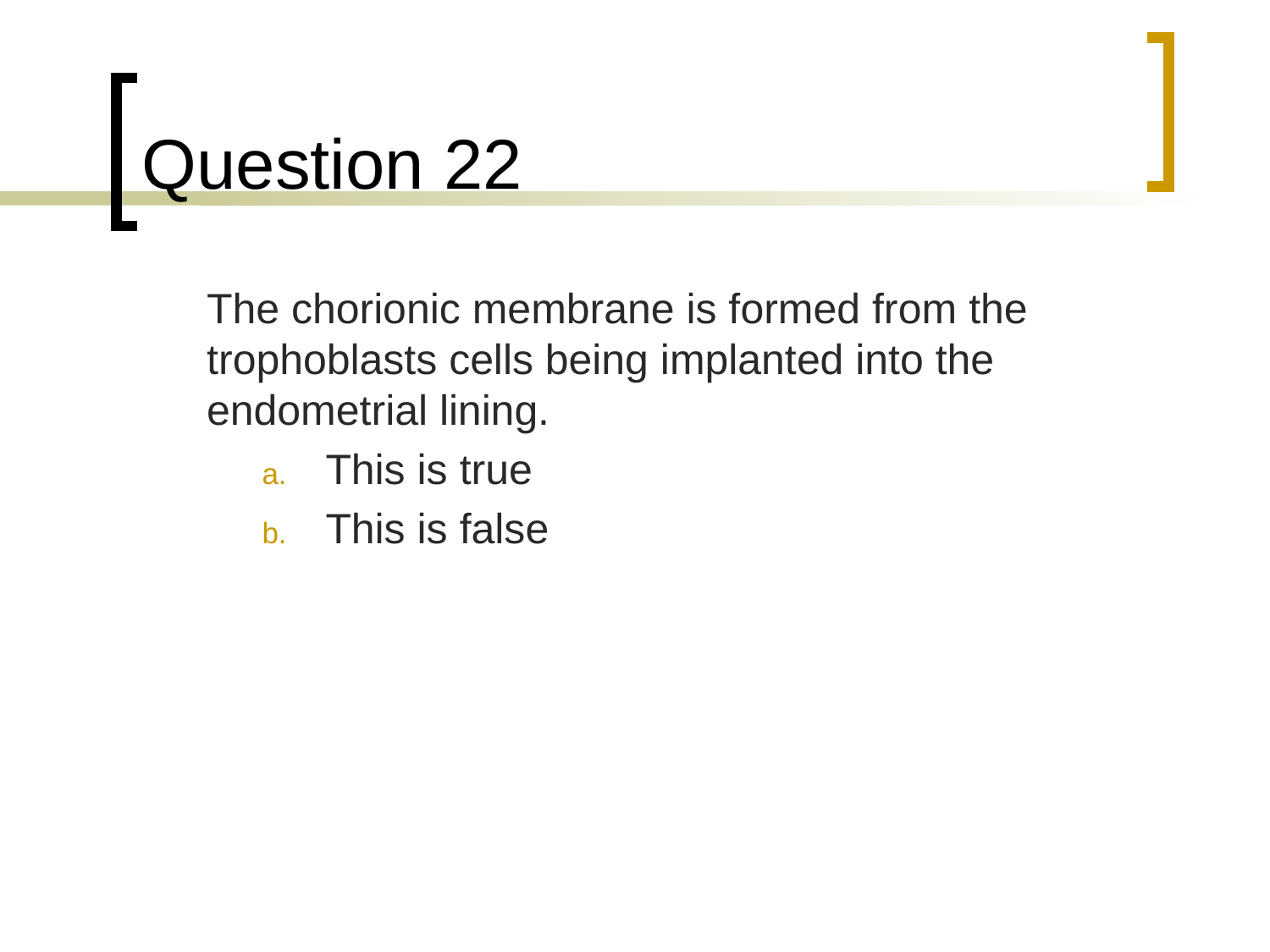

# Question 22
	The chorionic membrane is formed from the trophoblasts cells being implanted into the endometrial lining.
This is true
This is false